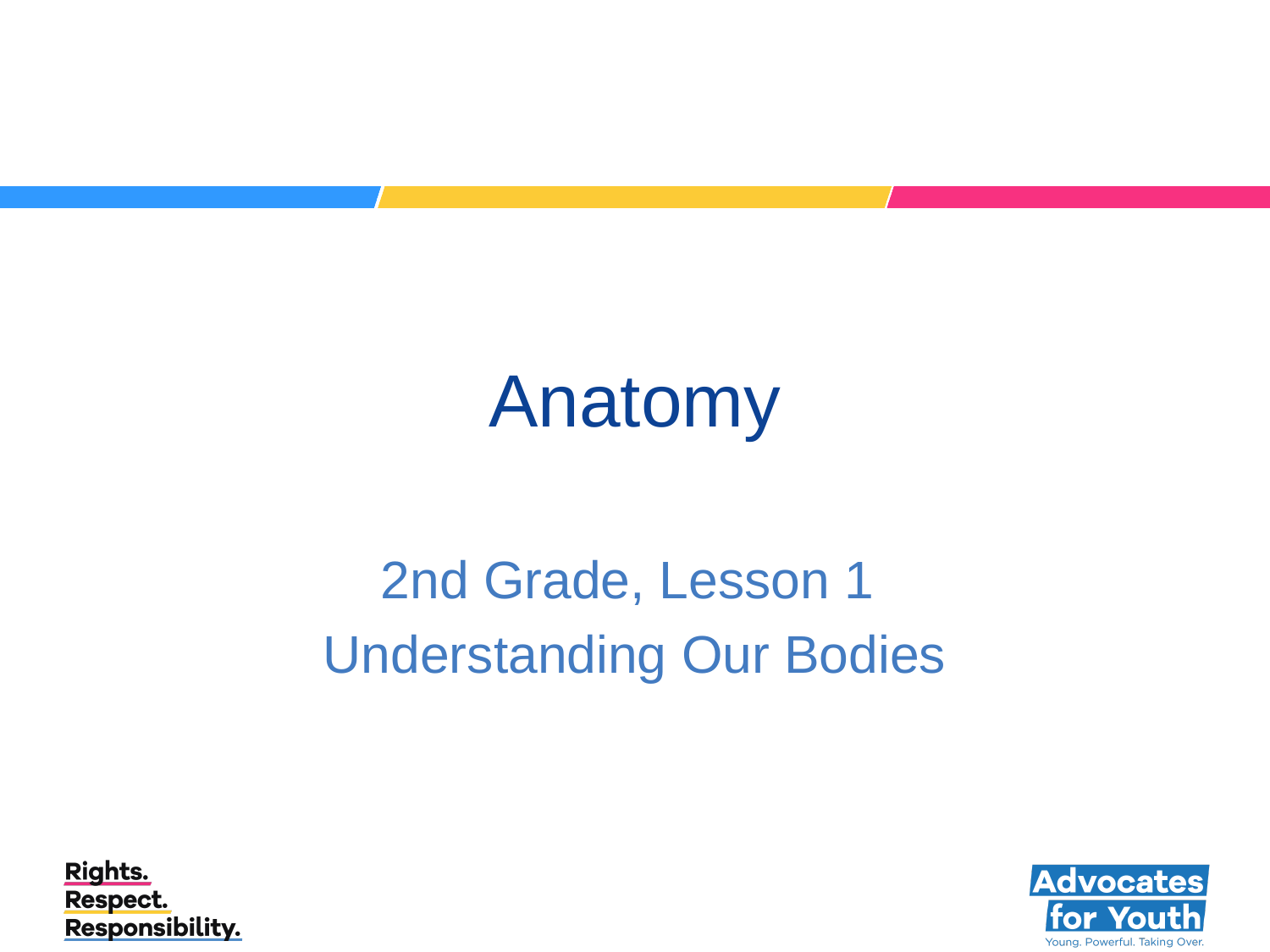

# Anatomy
2nd Grade, Lesson 1
Understanding Our Bodies